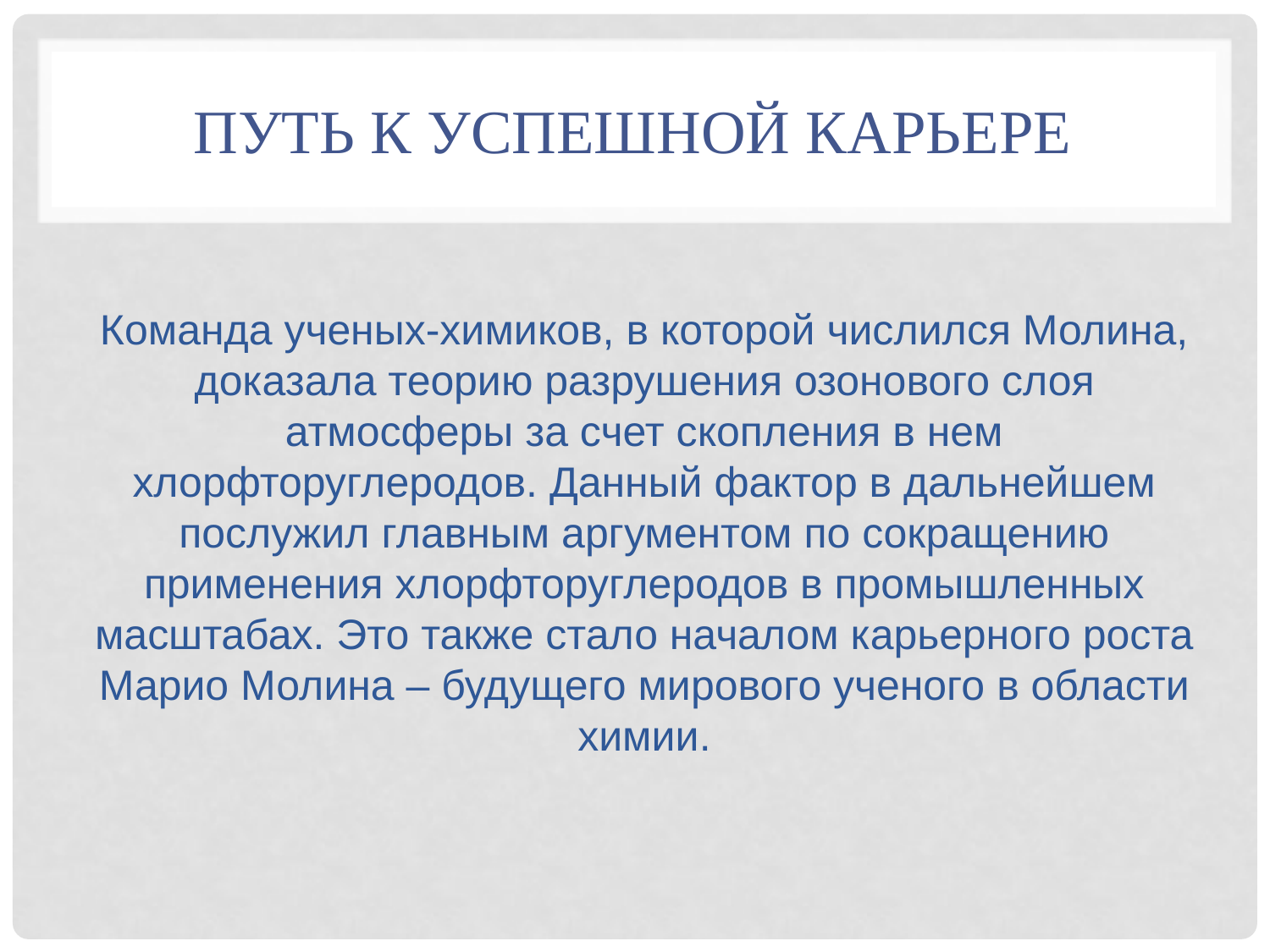

# Путь к успешной карьере
Команда ученых-химиков, в которой числился Молина, доказала теорию разрушения озонового слоя атмосферы за счет скопления в нем хлорфторуглеродов. Данный фактор в дальнейшем послужил главным аргументом по сокращению применения хлорфторуглеродов в промышленных масштабах. Это также стало началом карьерного роста Марио Молина – будущего мирового ученого в области химии.